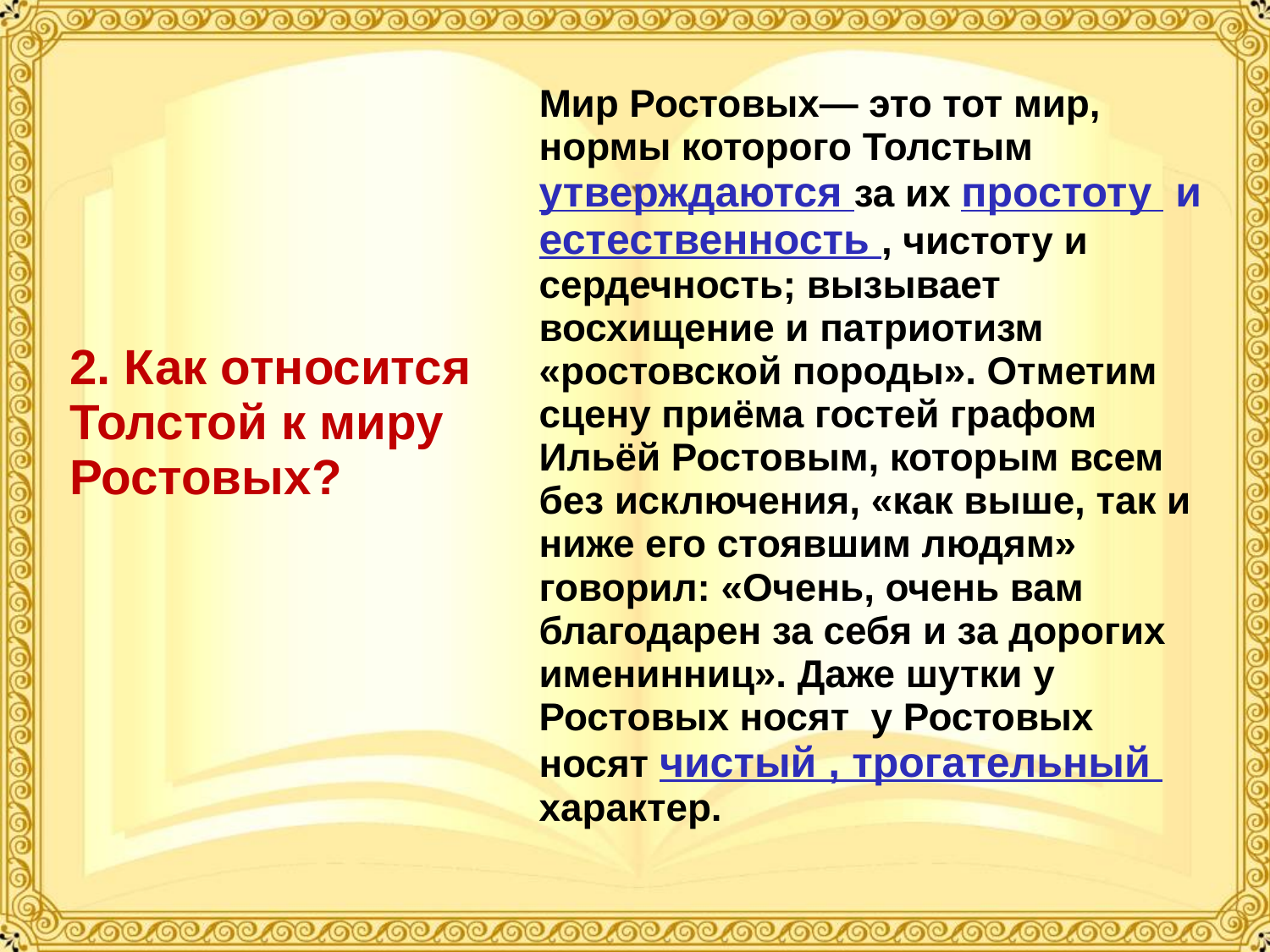

Мир Ростовых— это тот мир, нормы которого Толстым  утверждаются за их простоту  и естественность , чистоту и сердечность; вызывает восхищение и патриотизм «ростовской породы». Отметим сцену приёма гостей графом Ильёй Ростовым, которым всем без исключения, «как выше, так и ниже его стоявшим людям» говорил: «Очень, очень вам благодарен за себя и за дорогих именинниц». Даже шутки у Ростовых носят  у Ростовых носят чистый , трогательный  характер.
2. Как относится Толстой к миру Ростовых?